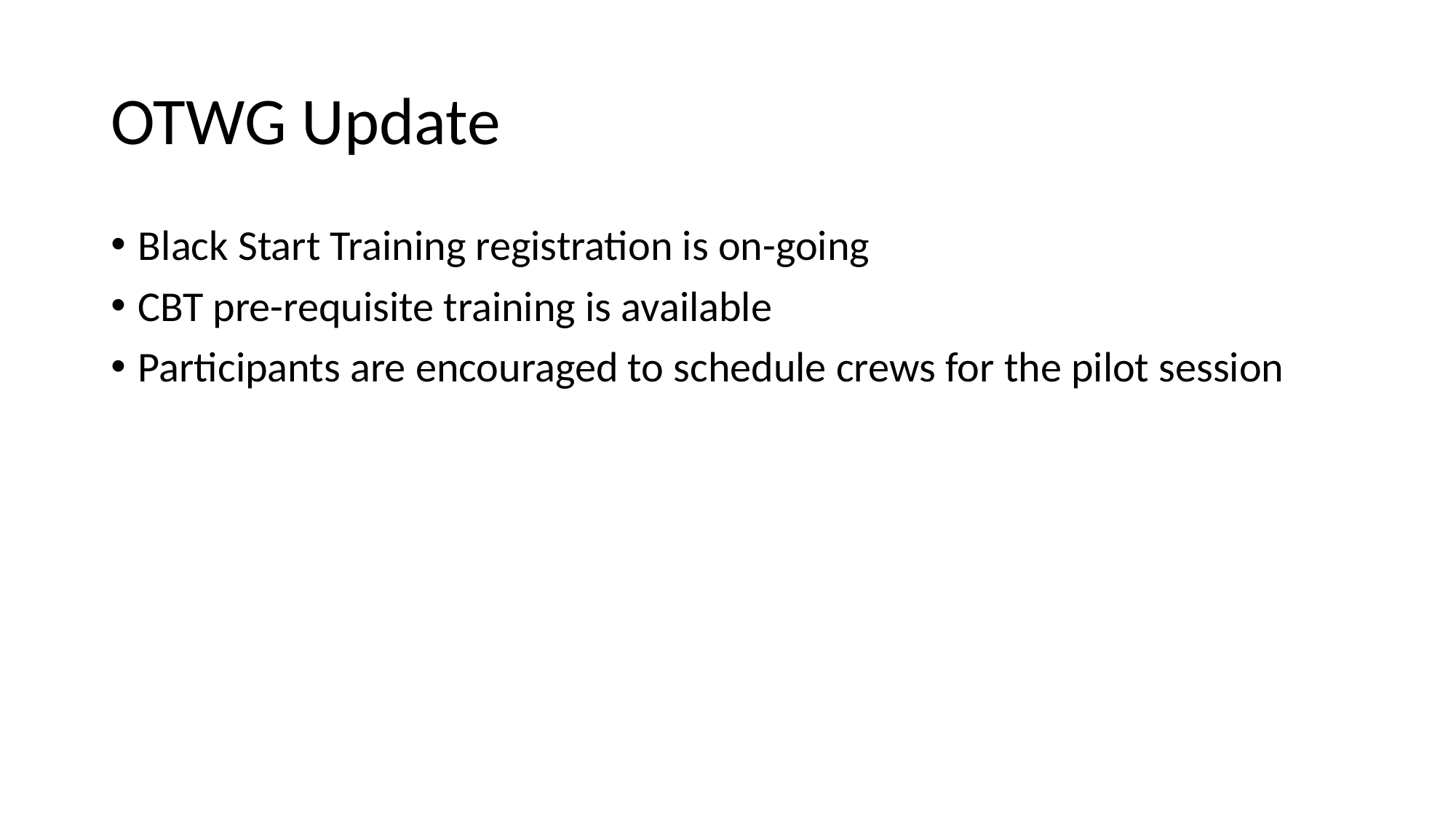

# OTWG Update
Black Start Training registration is on-going
CBT pre-requisite training is available
Participants are encouraged to schedule crews for the pilot session